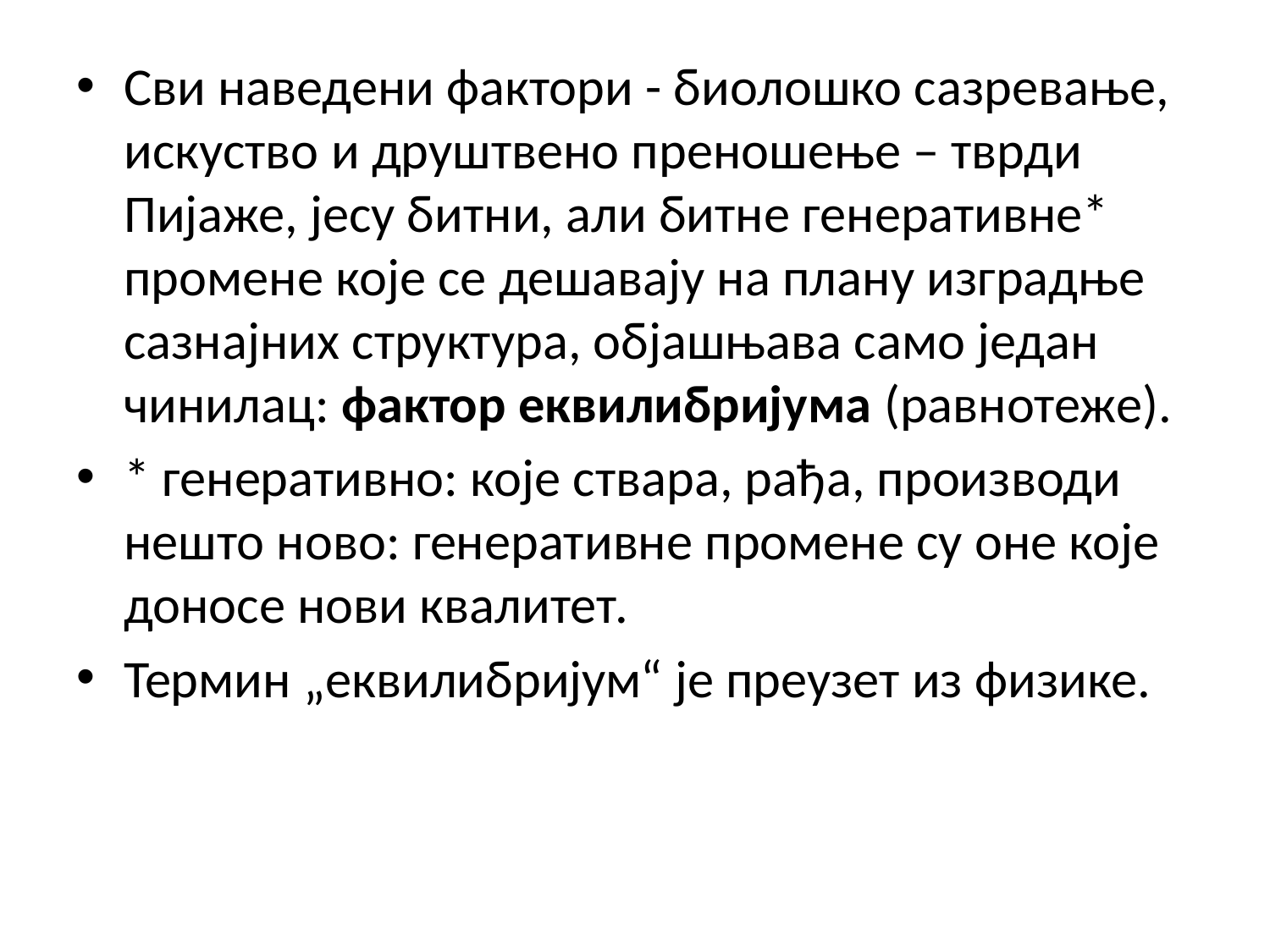

Сви наведени фактори - биолошко сазревање, искуство и друштвено преношење – тврди Пијаже, јесу битни, али битне генеративне* промене које се дешавају на плану изградње сазнајних структура, објашњава само један чинилац: фактор еквилибријума (равнотеже).
* генеративно: које ствара, рађа, производи нешто ново: генеративне промене су оне које доносе нови квалитет.
Термин „еквилибријум“ је преузет из физике.